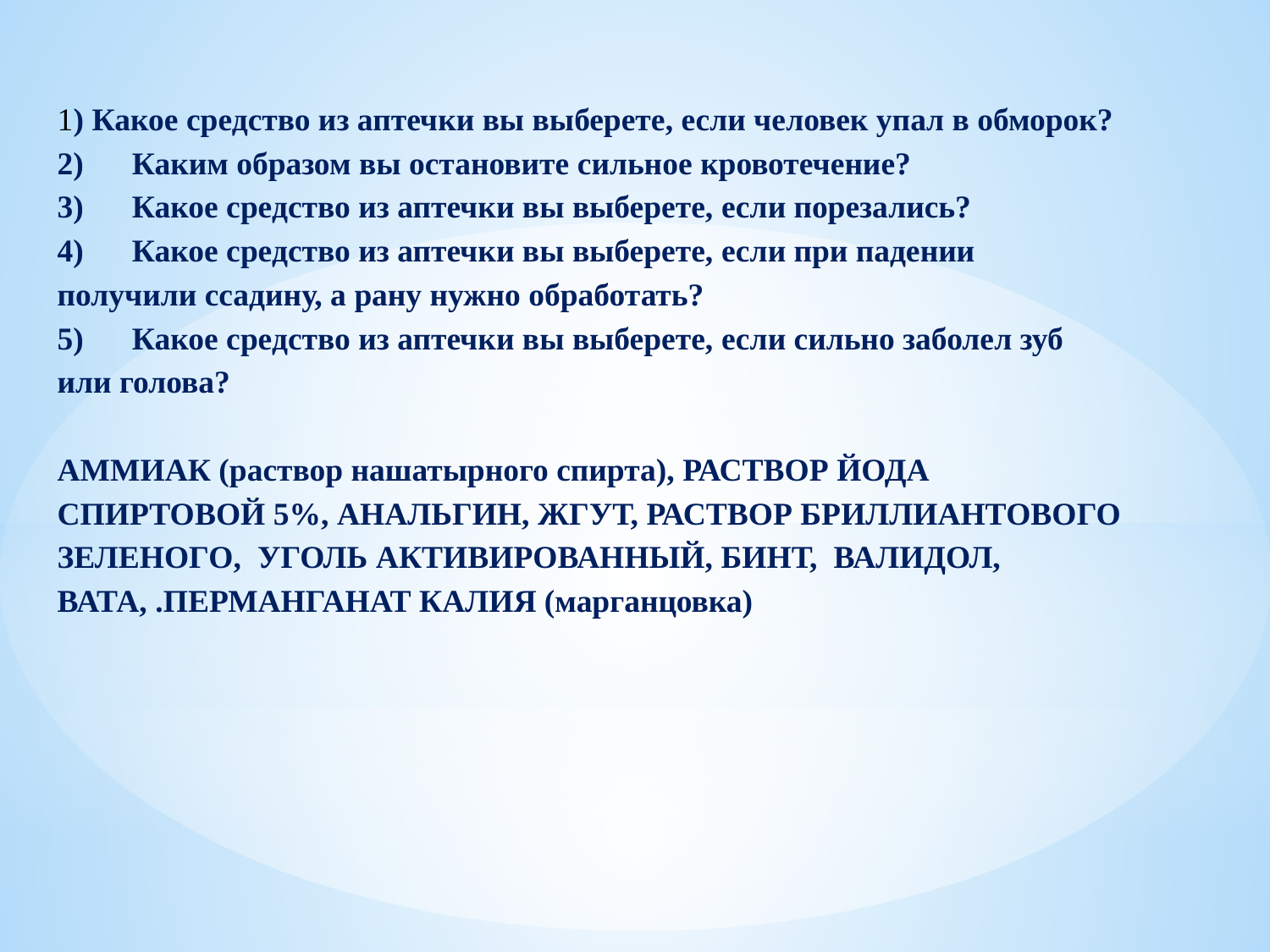

1) Какое средство из аптечки вы выберете, если человек упал в обморок?
2)      Каким образом вы остановите сильное кровотечение?
3)      Какое средство из аптечки вы выберете, если порезались?
4)      Какое средство из аптечки вы выберете, если при падении получили ссадину, а рану нужно обработать?
5)      Какое средство из аптечки вы выберете, если сильно заболел зуб или голова?

АММИАК (раствор нашатырного спирта), РАСТВОР ЙОДА СПИРТОВОЙ 5%, АНАЛЬГИН, ЖГУТ, РАСТВОР БРИЛЛИАНТОВОГО ЗЕЛЕНОГО,  УГОЛЬ АКТИВИРОВАННЫЙ, БИНТ,  ВАЛИДОЛ, ВАТА, .ПЕРМАНГАНАТ КАЛИЯ (марганцовка)